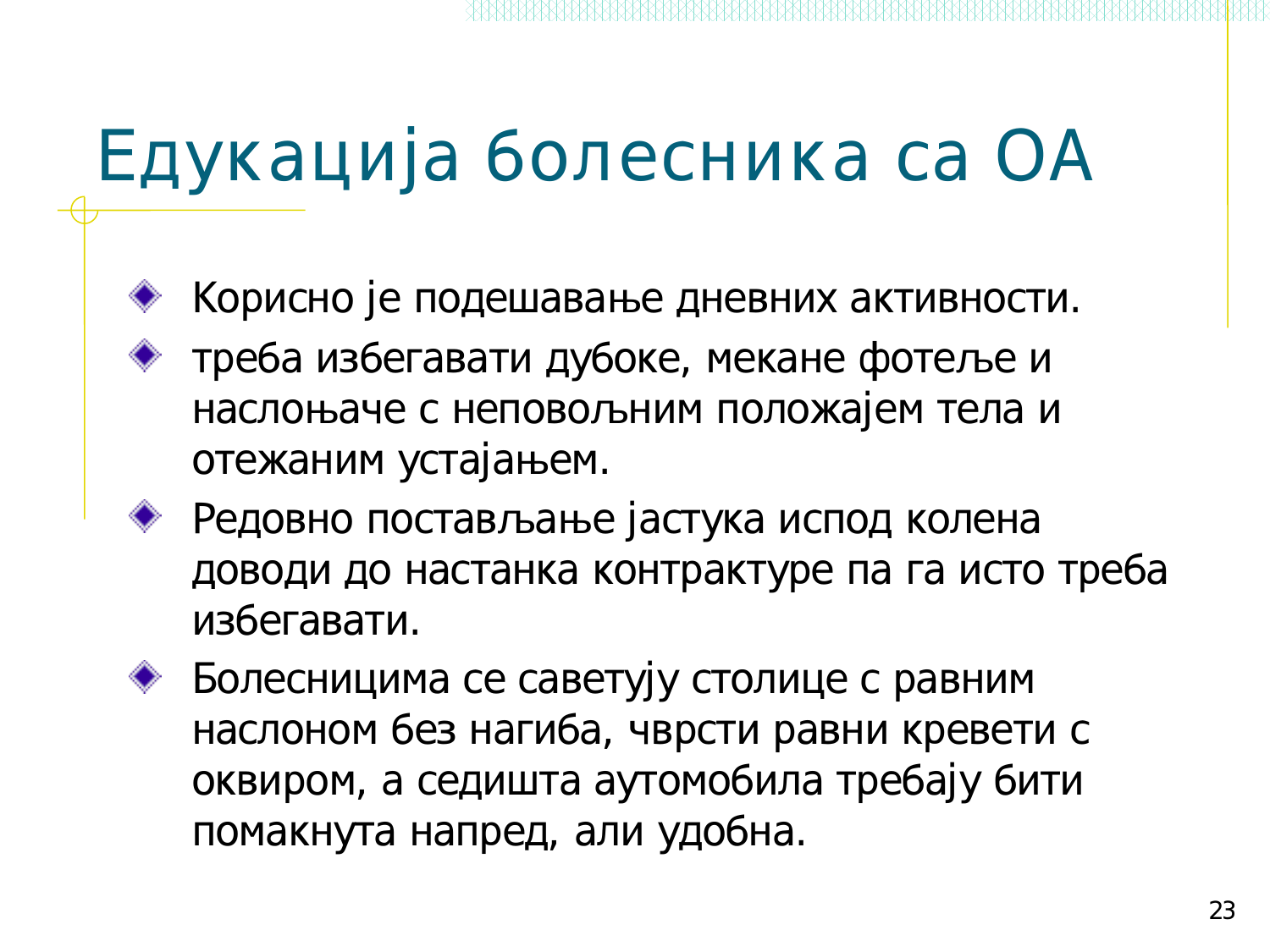

# Едукација болесника са ОА
Корисно је подешавање дневних активности.
треба избегавати дубоке, мекане фотеље и наслоњаче с неповољним положајем тела и отежаним устајањем.
Редовно постављање јастука испод колена доводи до настанка контрактуре па га исто треба избегавати.
Болесницима се саветују столице с равним наслоном без нагиба, чврсти равни кревети с оквиром, а седишта аутомобила требају бити помакнута напред, али удобна.
23